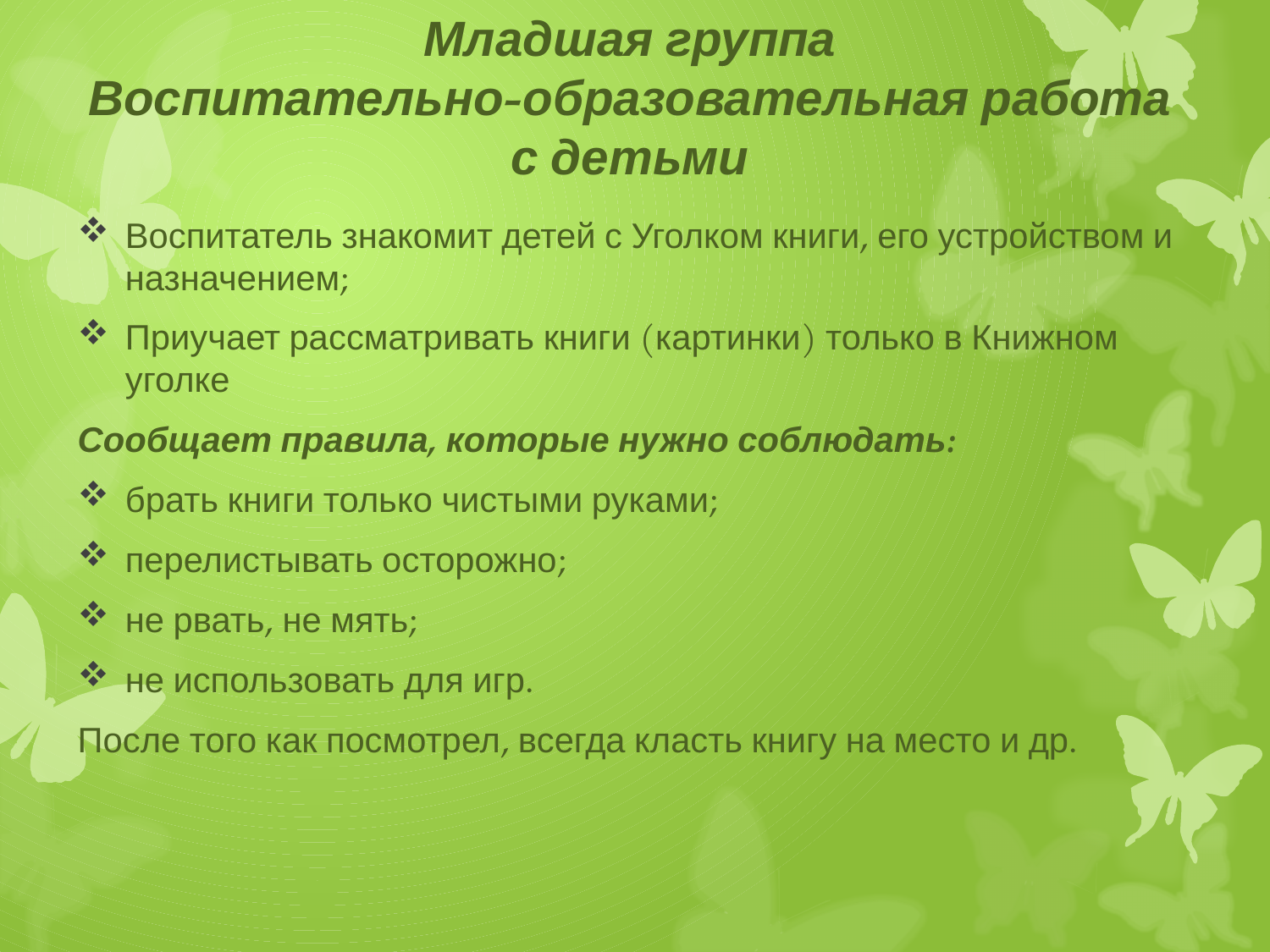

# Младшая группа Воспитательно-образовательная работа с детьми
Воспитатель знакомит детей с Уголком книги,​ его устройством и назначением;
Приучает рассматривать книги (картинки) только в Книжном уголке​
Сообщает правила, которые нужно соблюдать:​
брать книги только чистыми руками;
перелистывать осторожно;
не рвать, не мять;
не использовать для игр.​
После того как посмотрел, всегда класть книгу на место и др.​
​